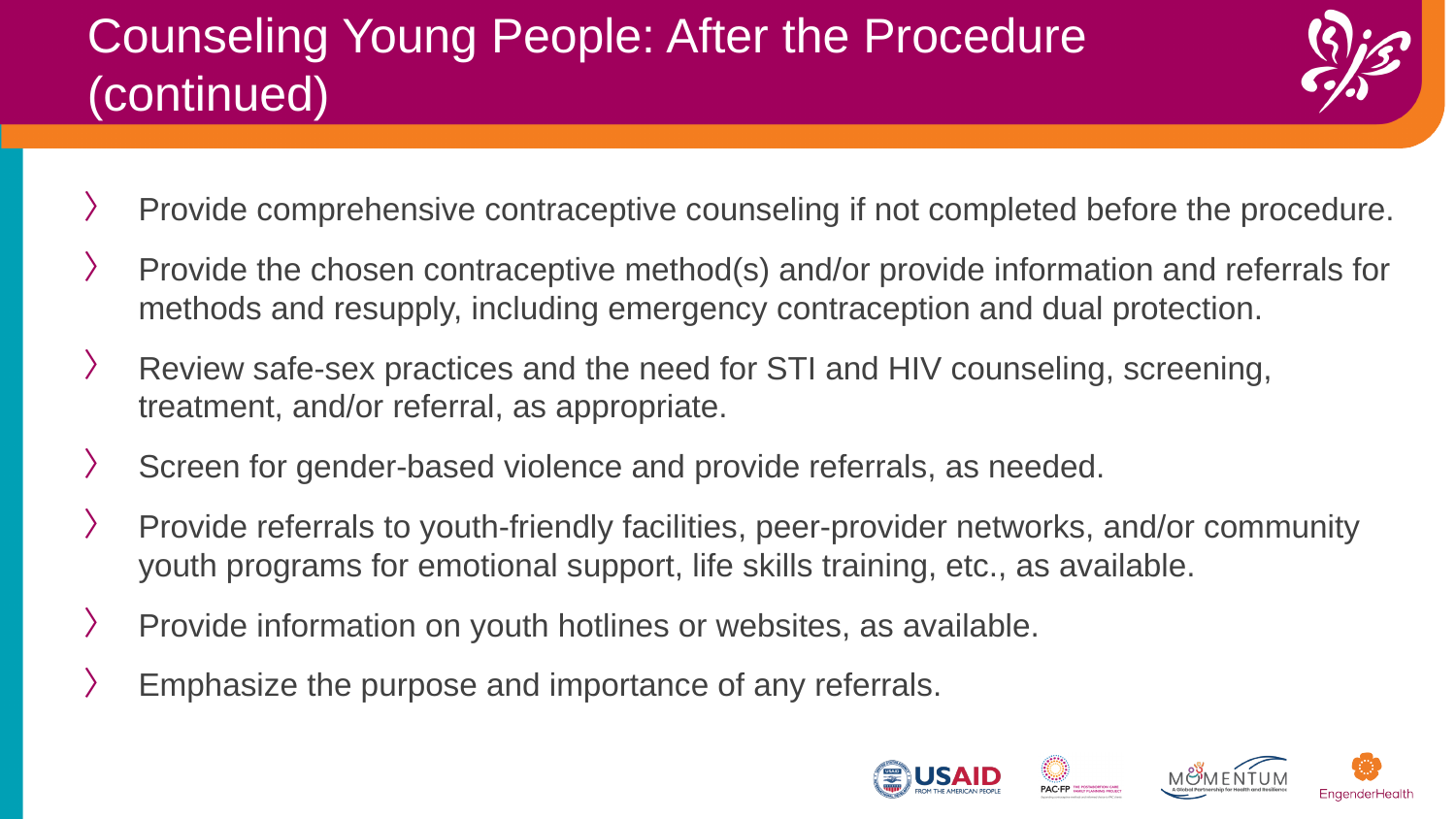

Counseling Young People: After the Procedure (continued)
Provide comprehensive contraceptive counseling if not completed before the procedure.
Provide the chosen contraceptive method(s) and/or provide information and referrals for methods and resupply, including emergency contraception and dual protection.
Review safe-sex practices and the need for STI and HIV counseling, screening, treatment, and/or referral, as appropriate.
Screen for gender-based violence and provide referrals, as needed.
Provide referrals to youth-friendly facilities, peer-provider networks, and/or community youth programs for emotional support, life skills training, etc., as available.
Provide information on youth hotlines or websites, as available.
Emphasize the purpose and importance of any referrals.